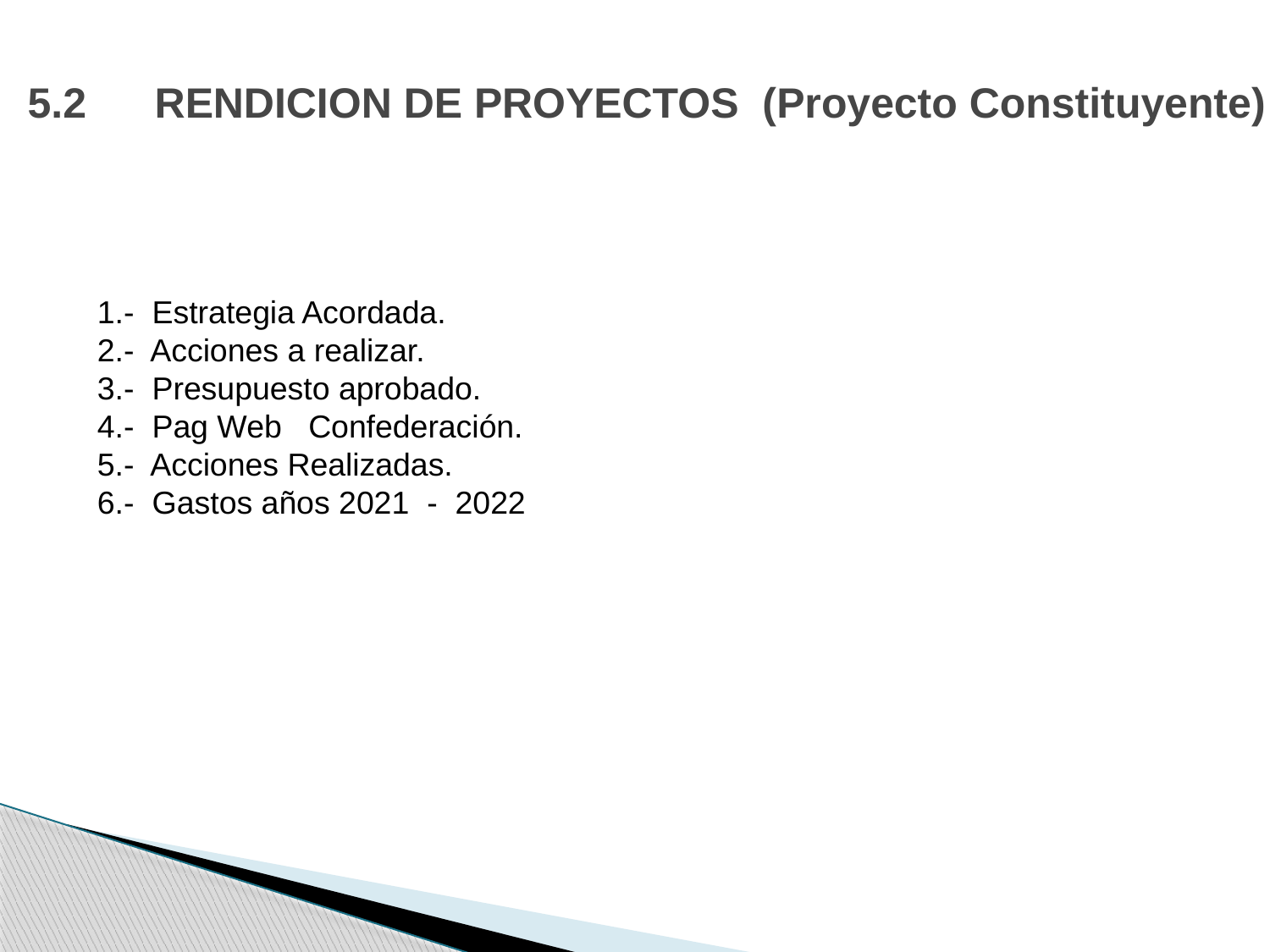

5.2	RENDICION DE PROYECTOS  (Proyecto Constituyente)
1.-  Estrategia Acordada.
2.-  Acciones a realizar.
3.-  Presupuesto aprobado.
4.-  Pag Web   Confederación.
5.-  Acciones Realizadas.
6.-  Gastos años 2021  -  2022